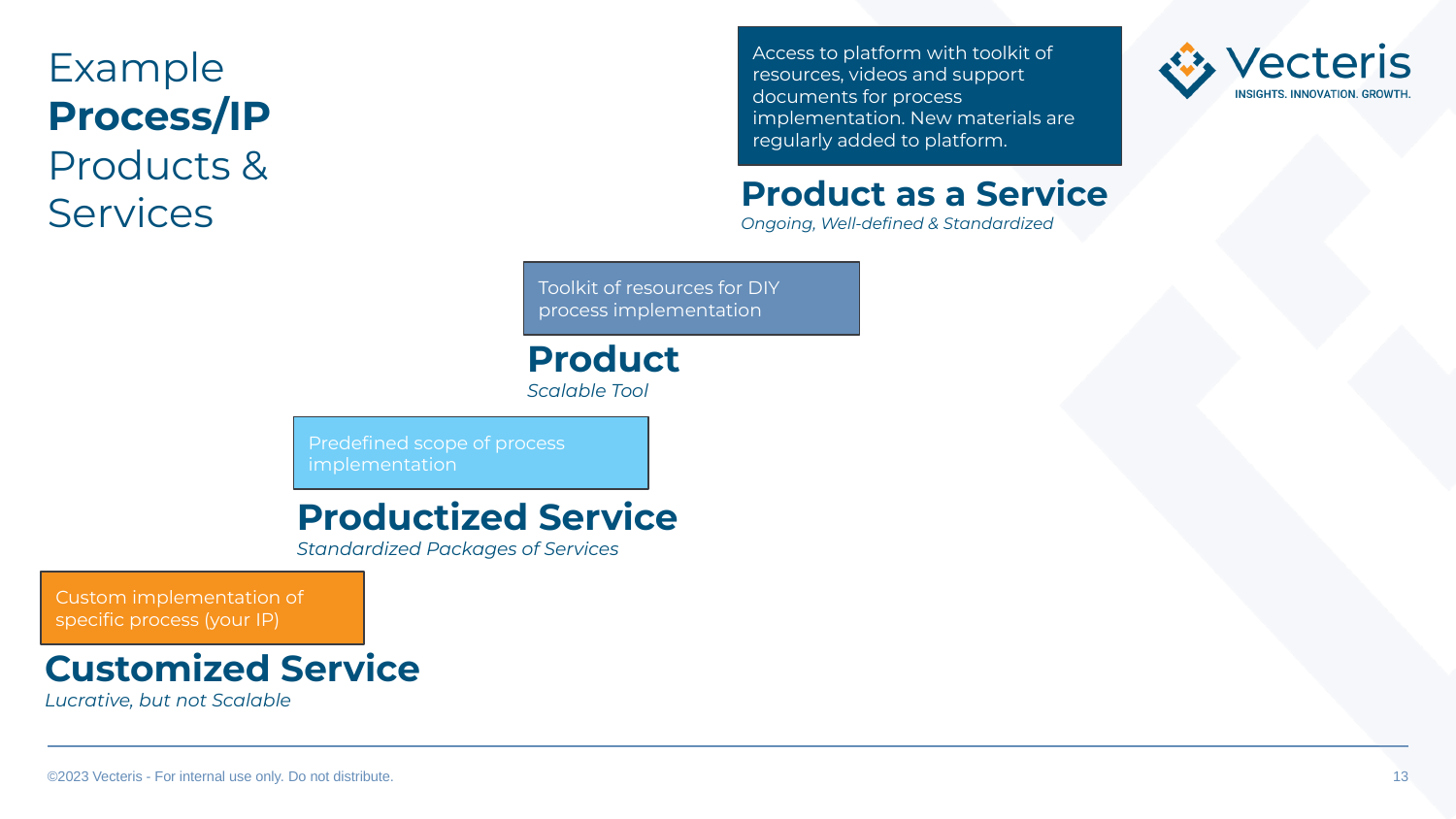

Access to platform with toolkit of resources, videos and support documents for process implementation. New materials are regularly added to platform.
Example Process/IP Products & Services
Product as a Service
Ongoing, Well-defined & Standardized
Toolkit of resources for DIY process implementation
Product
Scalable Tool
Predefined scope of process implementation
Productized Service
Standardized Packages of Services
Custom implementation of specific process (your IP)
Customized Service
Lucrative, but not Scalable